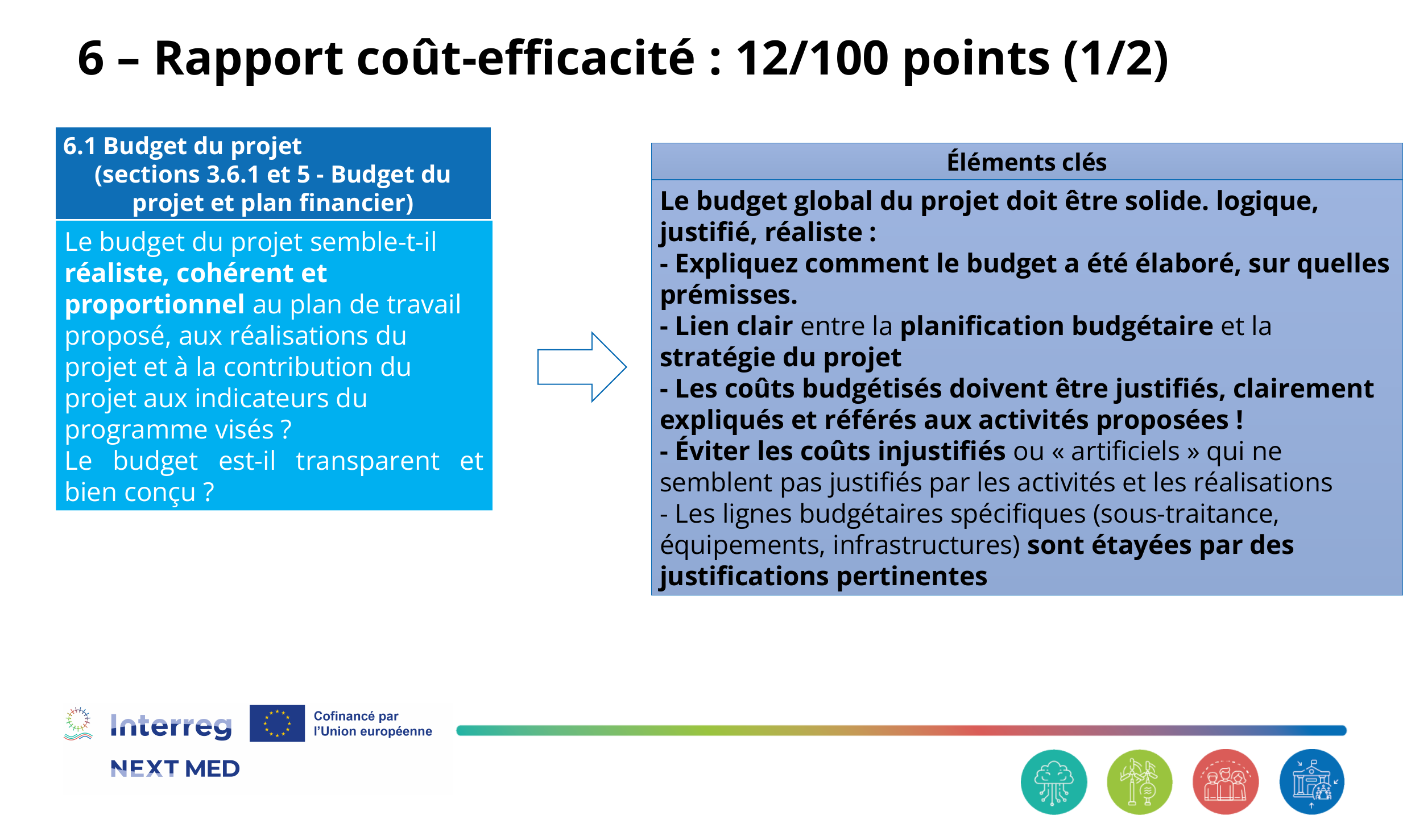

# 6 – Rapport coût-efficacité : 12/100 points (1/2)
6.1 Budget du projet
(sections 3.6.1 et 5 - Budget du projet et plan financier)
Le budget du projet semble-t-il réaliste, cohérent et proportionnel au plan de travail proposé, aux réalisations du projet et à la contribution du projet aux indicateurs du programme visés ?
Le budget est-il transparent et bien conçu ?
Éléments clés
Le budget global du projet doit être solide. logique, justifié, réaliste :
- Expliquez comment le budget a été élaboré, sur quelles prémisses.
- Lien clair entre la planification budgétaire et la stratégie du projet
- Les coûts budgétisés doivent être justifiés, clairement expliqués et référés aux activités proposées !
- Éviter les coûts injustifiés ou « artificiels » qui ne semblent pas justifiés par les activités et les réalisations
- Les lignes budgétaires spécifiques (sous-traitance, équipements, infrastructures) sont étayées par des justifications pertinentes